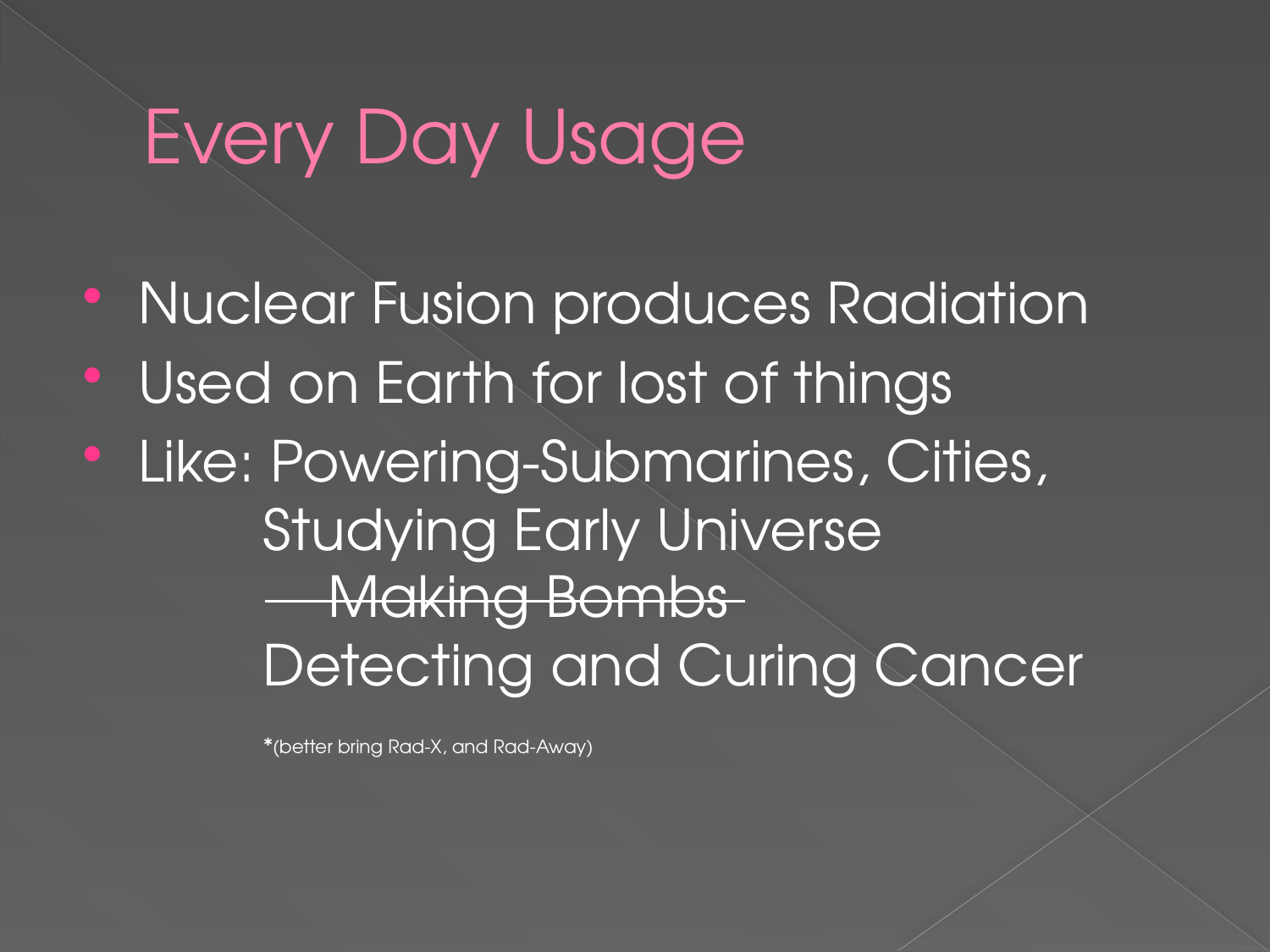

# Every Day Usage
Nuclear Fusion produces Radiation
Used on Earth for lost of things
Like: Powering-Submarines, Cities,
        Studying Early Universe
	    Making Bombs
        Detecting and Curing Cancer
        *(better bring Rad-X, and Rad-Away)